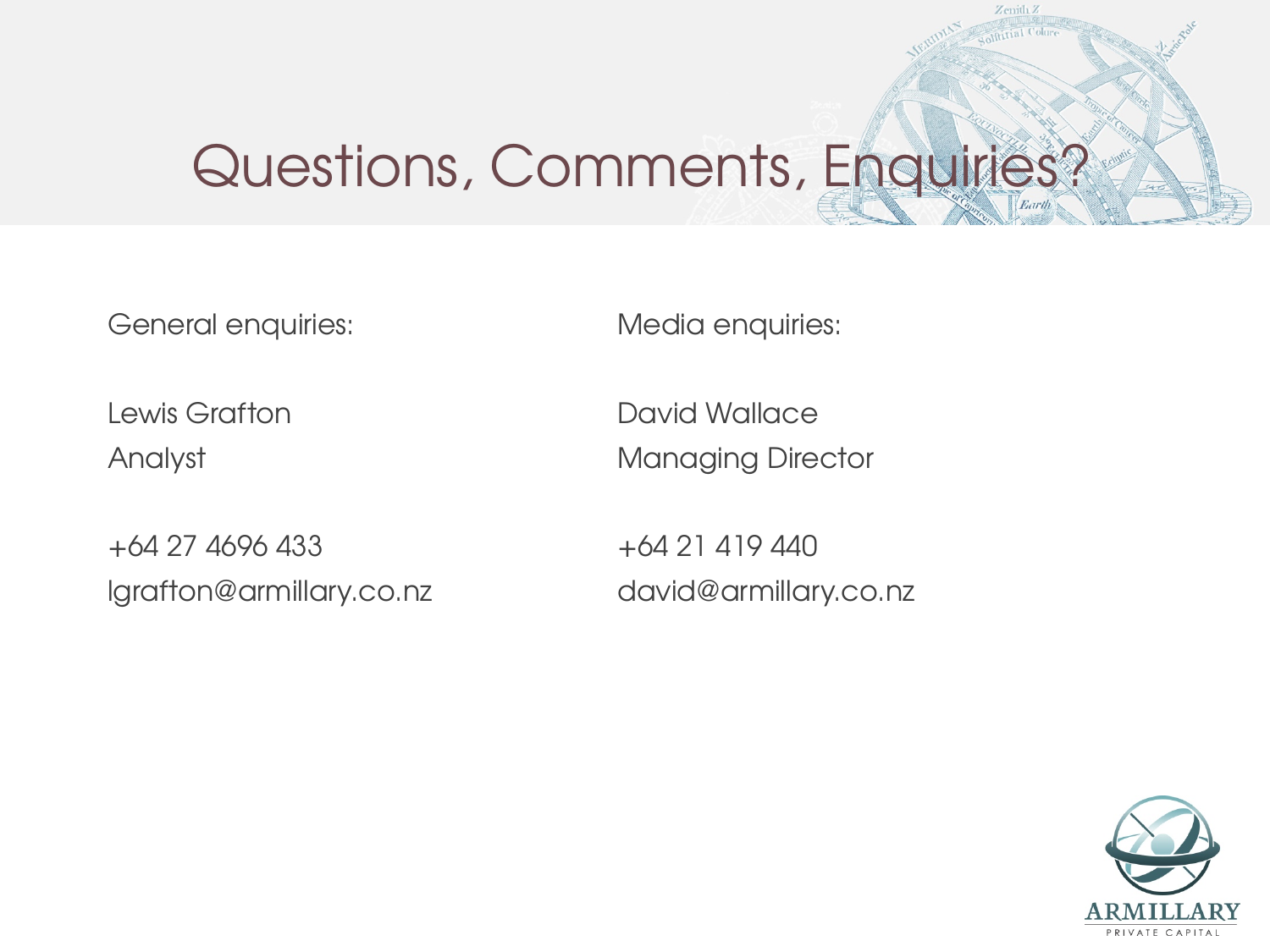

# Questions, Comments, Enquiries?

General enquiries:

Lewis Grafton
Analyst

+64 27 4696 433
lgrafton@armillary.co.nz

Media enquiries:

David Wallace
Managing Director

+64 21 419 440
david@armillary.co.nz